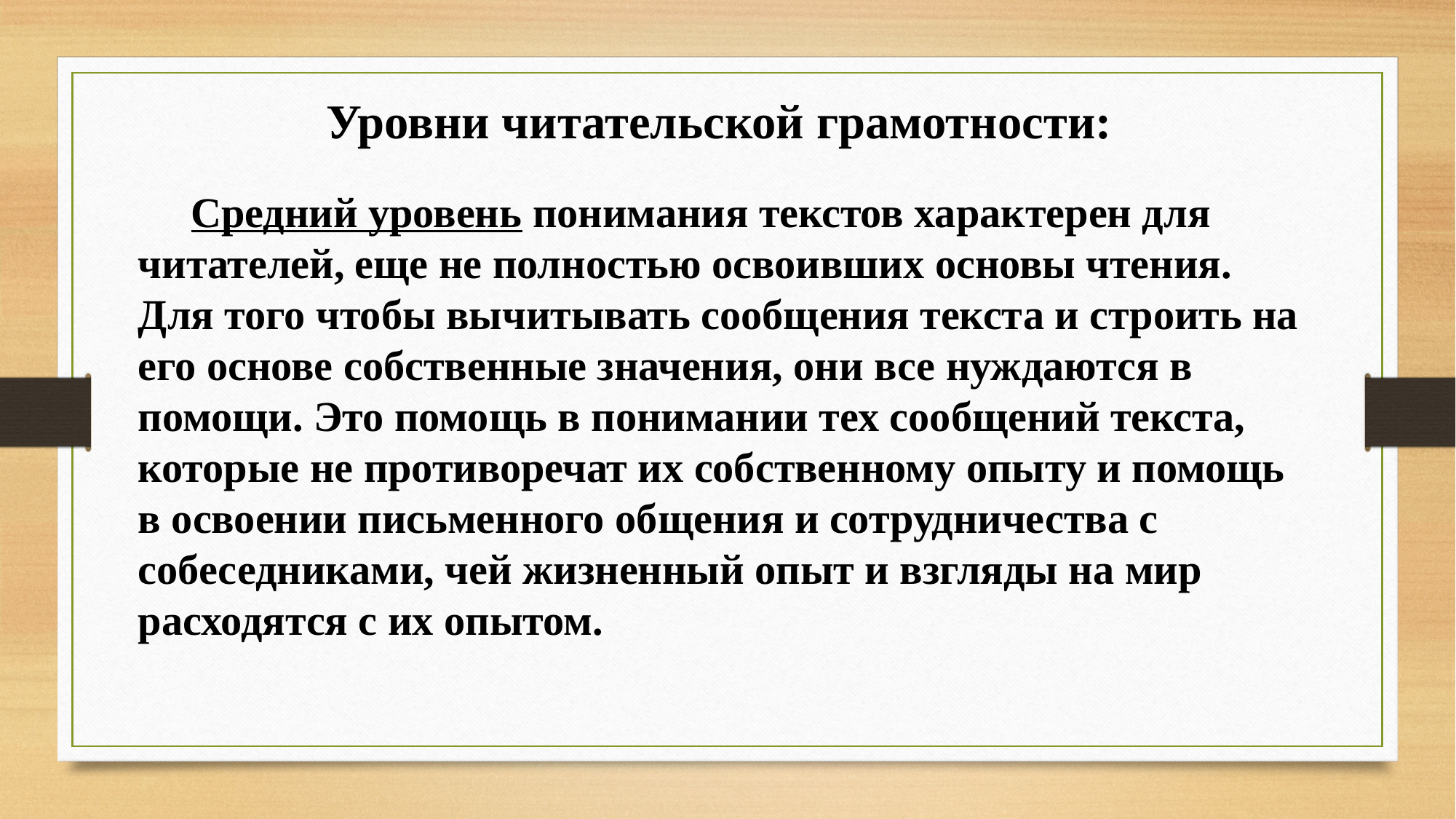

Уровни читательской грамотности:

     Средний уровень понимания текстов характерен для читателей, еще не полностью освоивших основы чтения. Для того чтобы вычитывать сообщения текста и строить на его основе собственные значения, они все нуждаются в помощи. Это помощь в понимании тех сообщений текста, которые не противоречат их собственному опыту и помощь в освоении письменного общения и сотрудничества с собеседниками, чей жизненный опыт и взгляды на мир расходятся с их опытом.